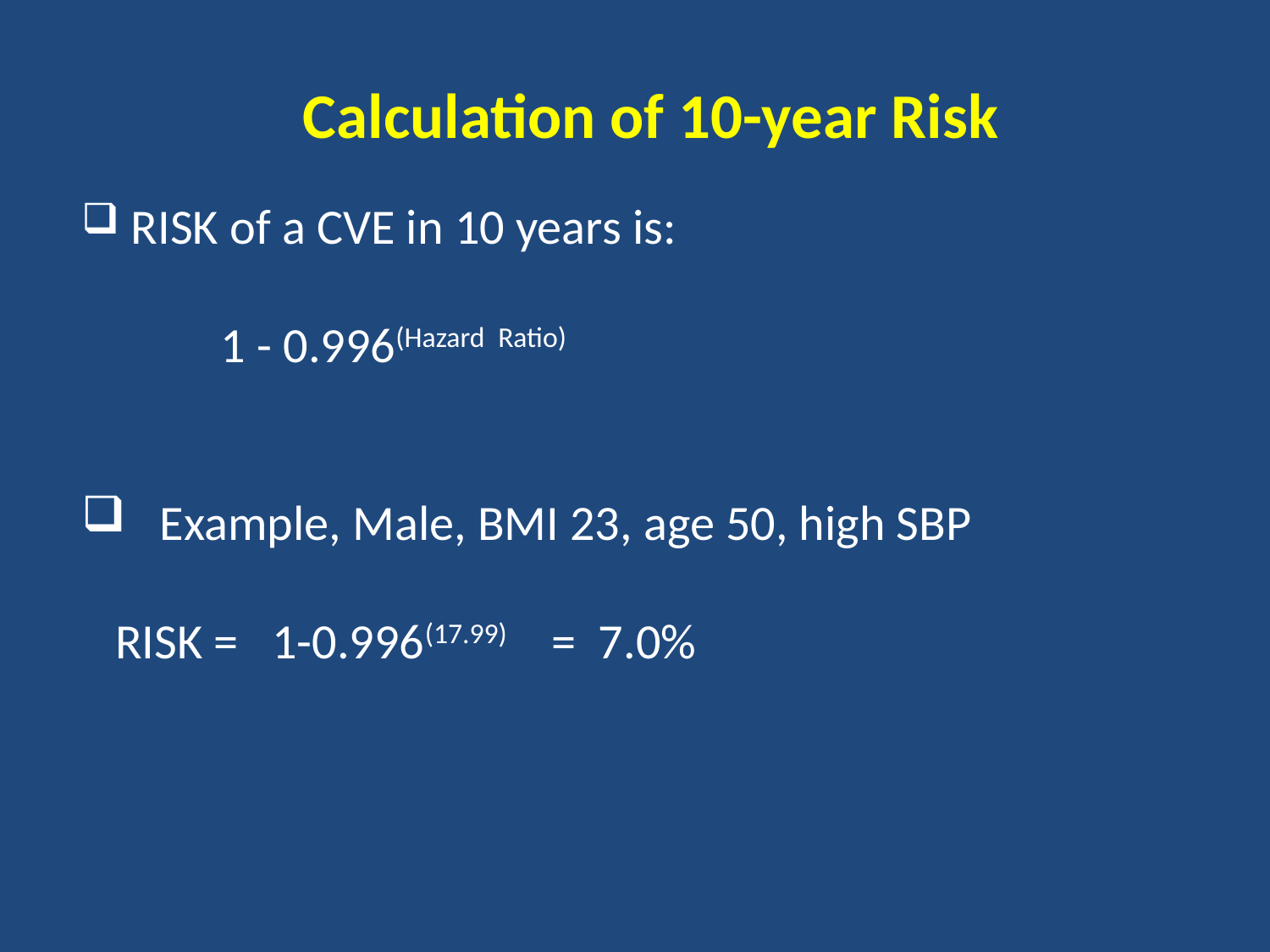

# Calculation of 10-year Risk

 RISK of a CVE in 10 years is:

 	         1 - 0.996(Hazard  Ratio)

   Example, Male, BMI 23, age 50, high SBP

   RISK =   1-0.996(17.99)    =  7.0%